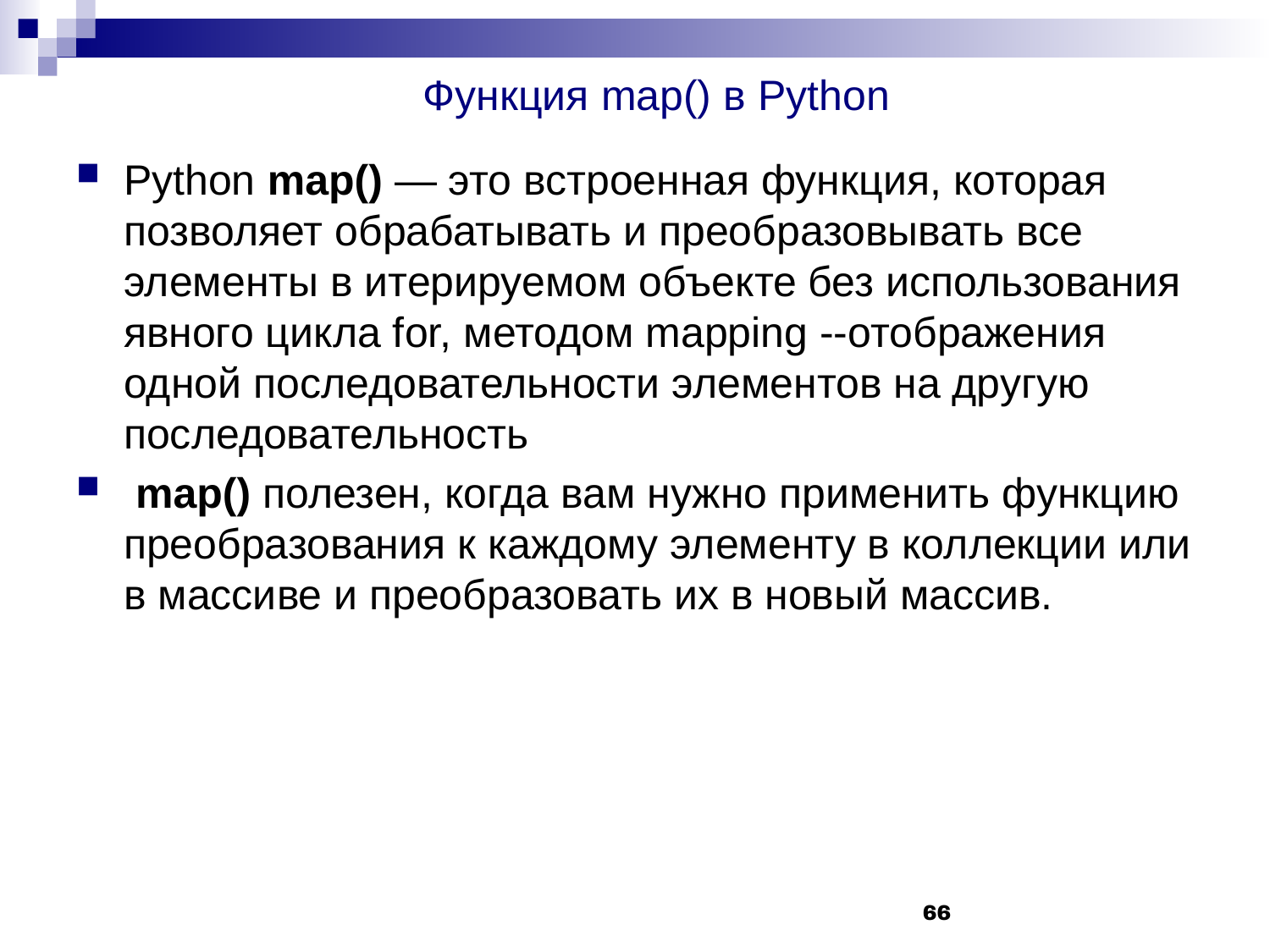

# Функция map() в Python
Python map() — это встроенная функция, которая позволяет обрабатывать и преобразовывать все элементы в итерируемом объекте без использования явного цикла for, методом mapping --отображения одной последовательности элементов на другую последовательность
 map() полезен, когда вам нужно применить функцию преобразования к каждому элементу в коллекции или в массиве и преобразовать их в новый массив.

66